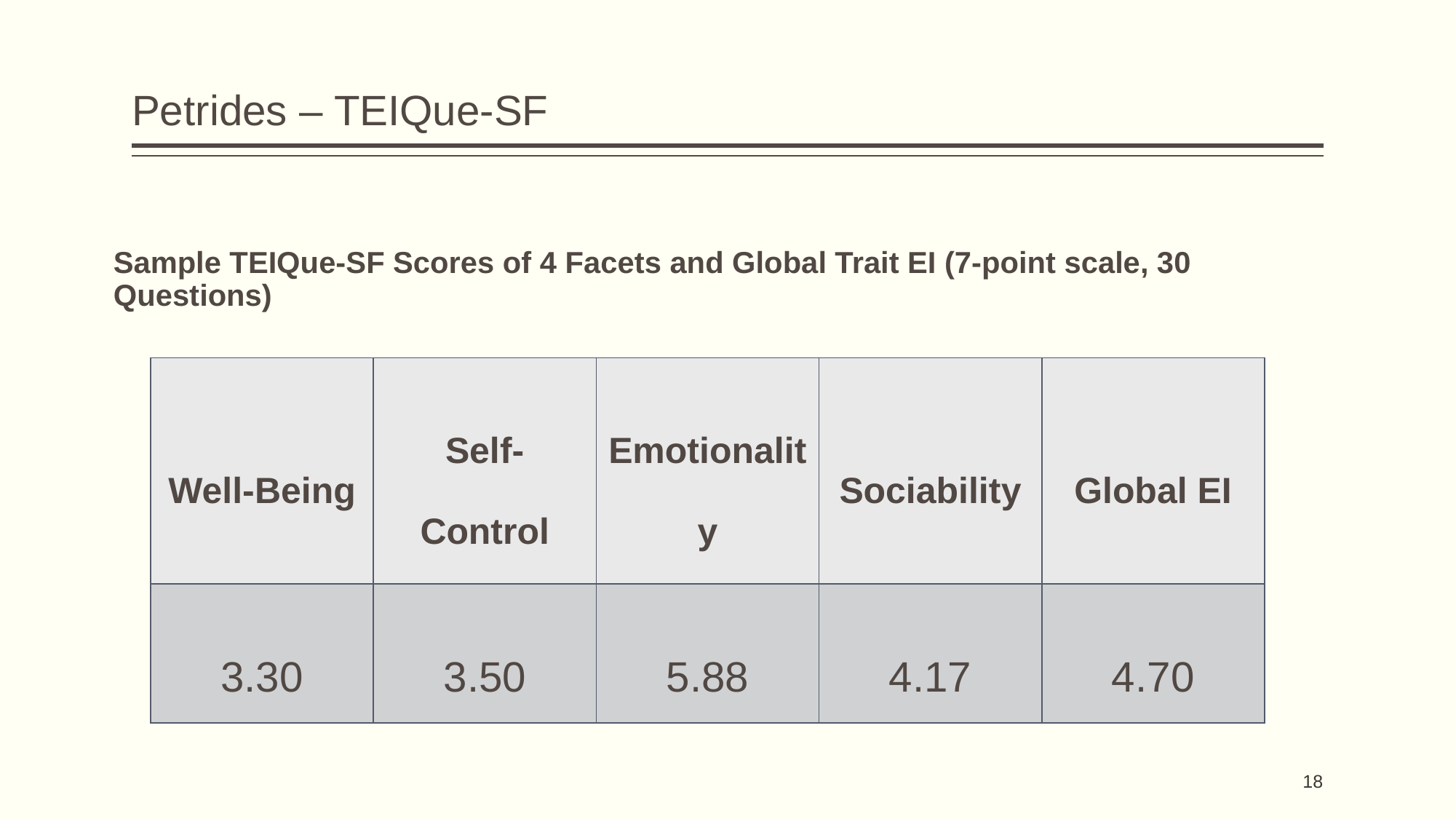

# Petrides – TEIQue-SF
Sample TEIQue-SF Scores of 4 Facets and Global Trait EI (7-point scale, 30 Questions)
| Well-Being | Self-Control | Emotionality | Sociability | Global EI |
| --- | --- | --- | --- | --- |
| 3.30 | 3.50 | 5.88 | 4.17 | 4.70 |
18